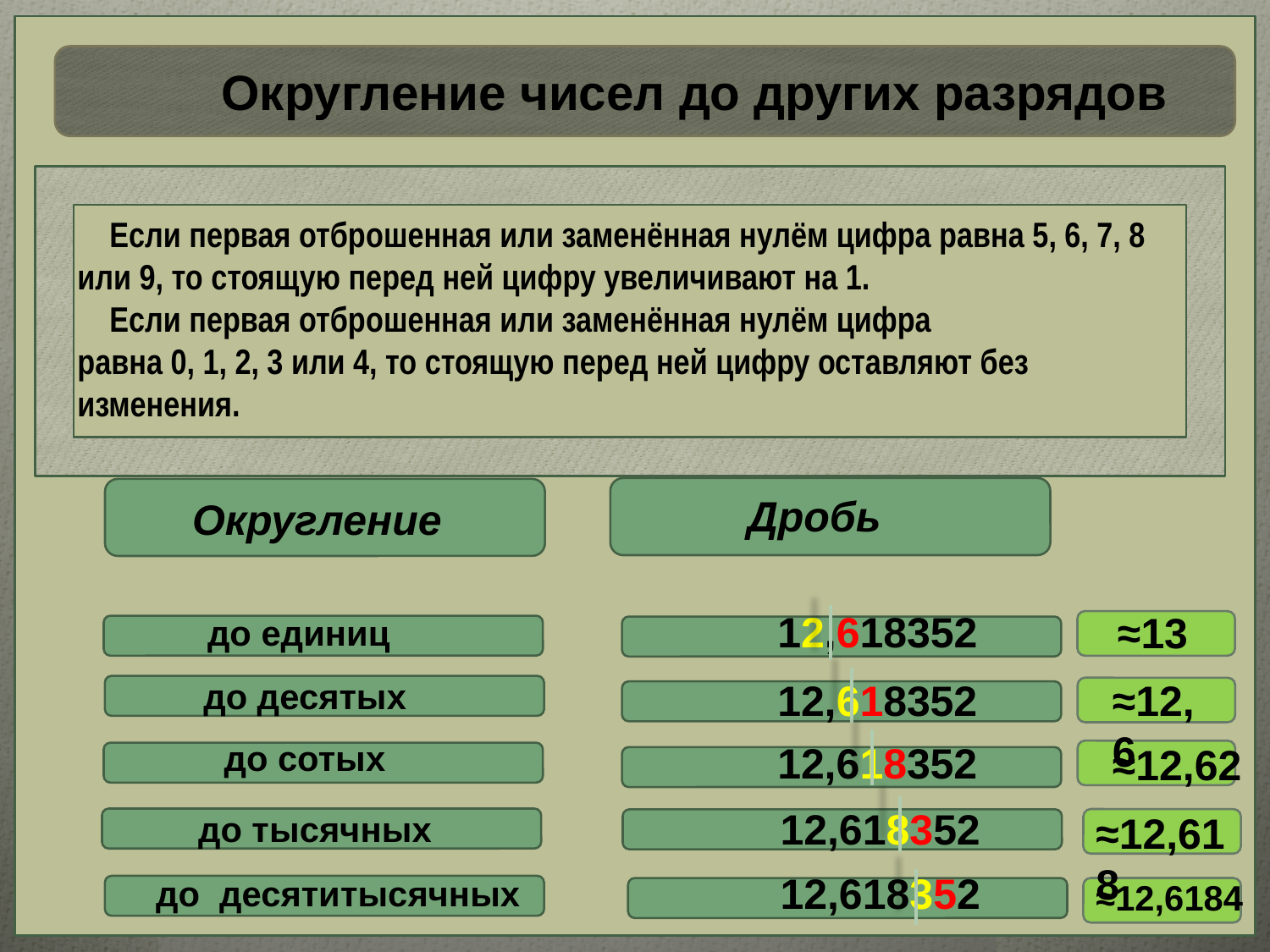

Округление чисел до других разрядов

    Если первая отброшенная или заменённая нулём цифра равна 5, 6, 7, 8 или 9, то стоящую перед ней цифру увеличивают на 1.
    Если первая отброшенная или заменённая нулём цифра
равна 0, 1, 2, 3 или 4, то стоящую перед ней цифру оставляют без изменения.

Дробь
Округление
12,618352
≈13
до единиц

до десятых
12,618352
≈12,6

до сотых
12,618352
≈12,62

12,618352
до тысячных
≈12,618

12,618352
до  десятитысячных
≈12,6184